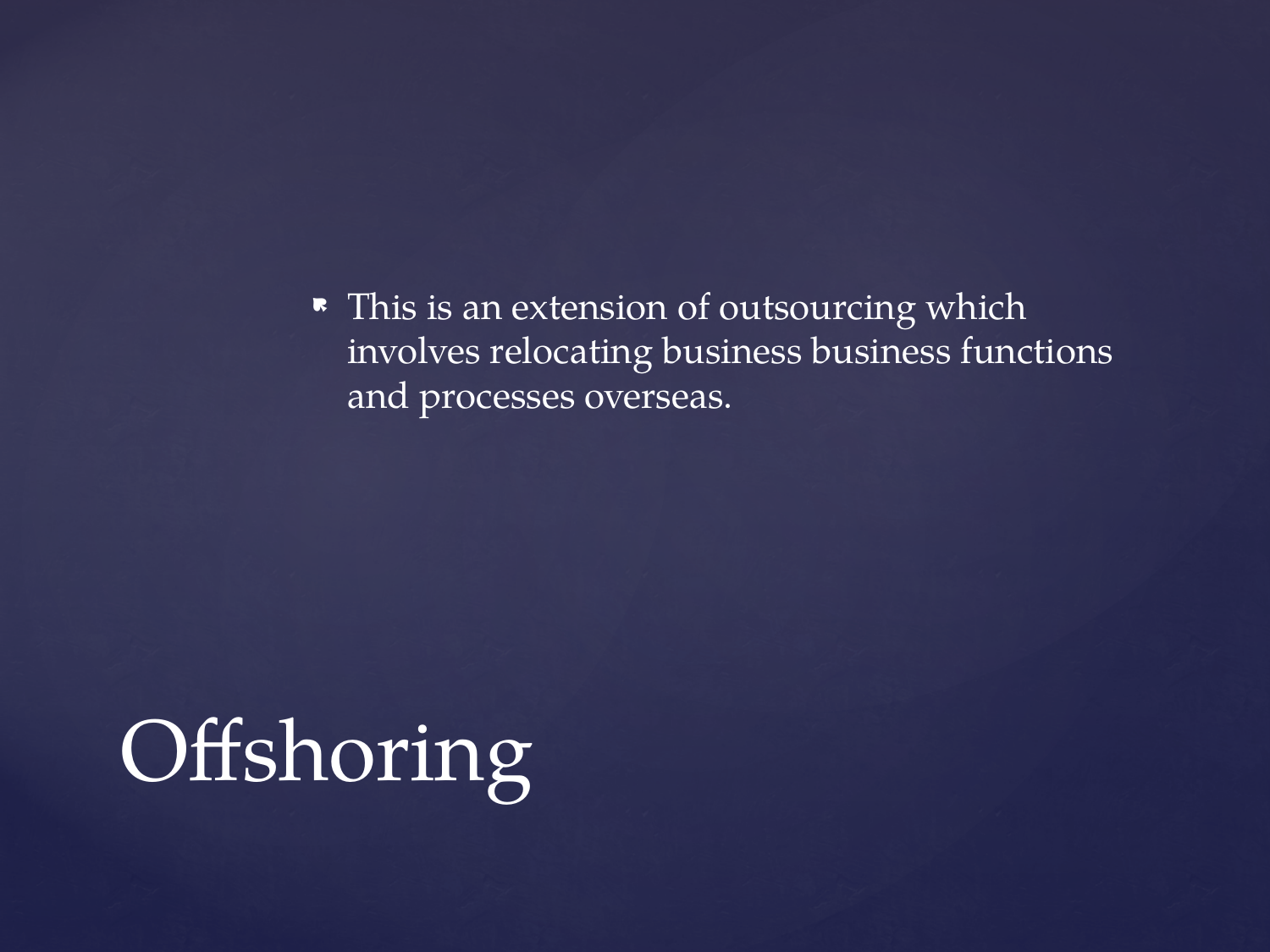

This is an extension of outsourcing which involves relocating business business functions and processes overseas.
# Offshoring